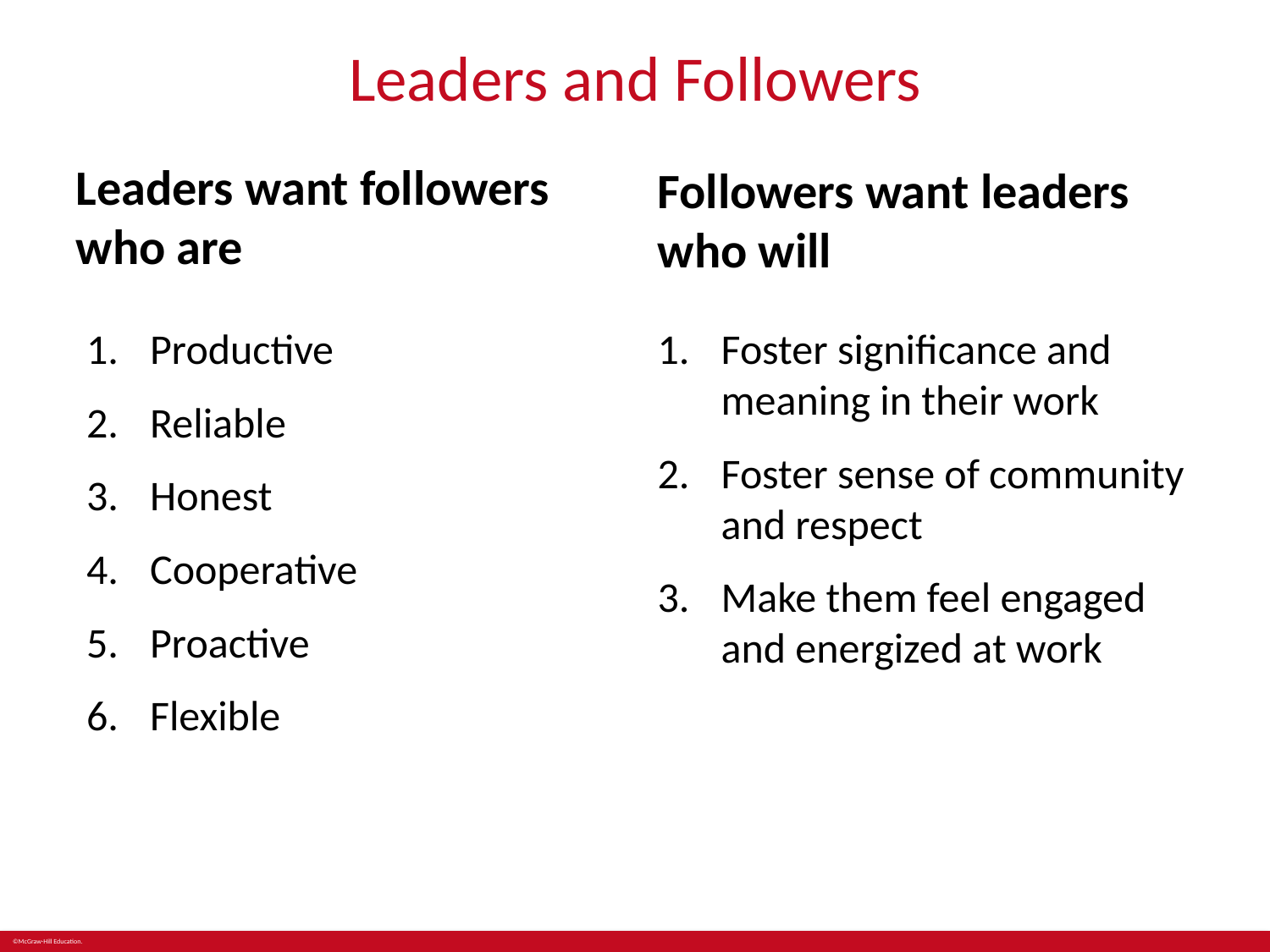

# Leaders and Followers
Leaders want followers who are
Followers want leaders who will
Productive
Reliable
Honest
Cooperative
Proactive
Flexible

Foster significance and meaning in their work
Foster sense of community and respect
Make them feel engaged and energized at work